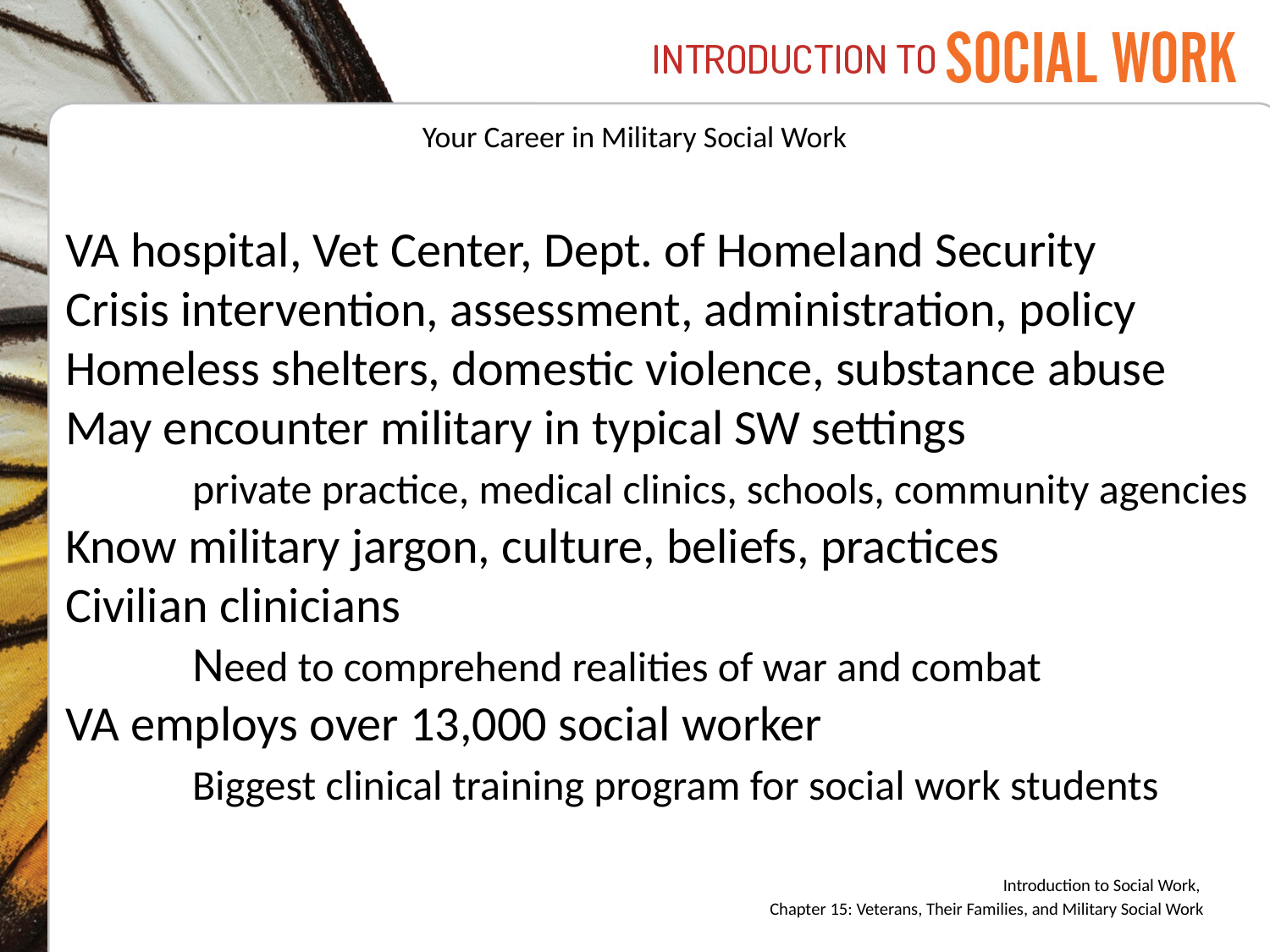

# Your Career in Military Social Work
VA hospital, Vet Center, Dept. of Homeland Security
Crisis intervention, assessment, administration, policy
Homeless shelters, domestic violence, substance abuse
May encounter military in typical SW settings
	private practice, medical clinics, schools, community agencies
Know military jargon, culture, beliefs, practices
Civilian clinicians
	Need to comprehend realities of war and combat
VA employs over 13,000 social worker
	Biggest clinical training program for social work students

Introduction to Social Work,
Chapter 15: Veterans, Their Families, and Military Social Work